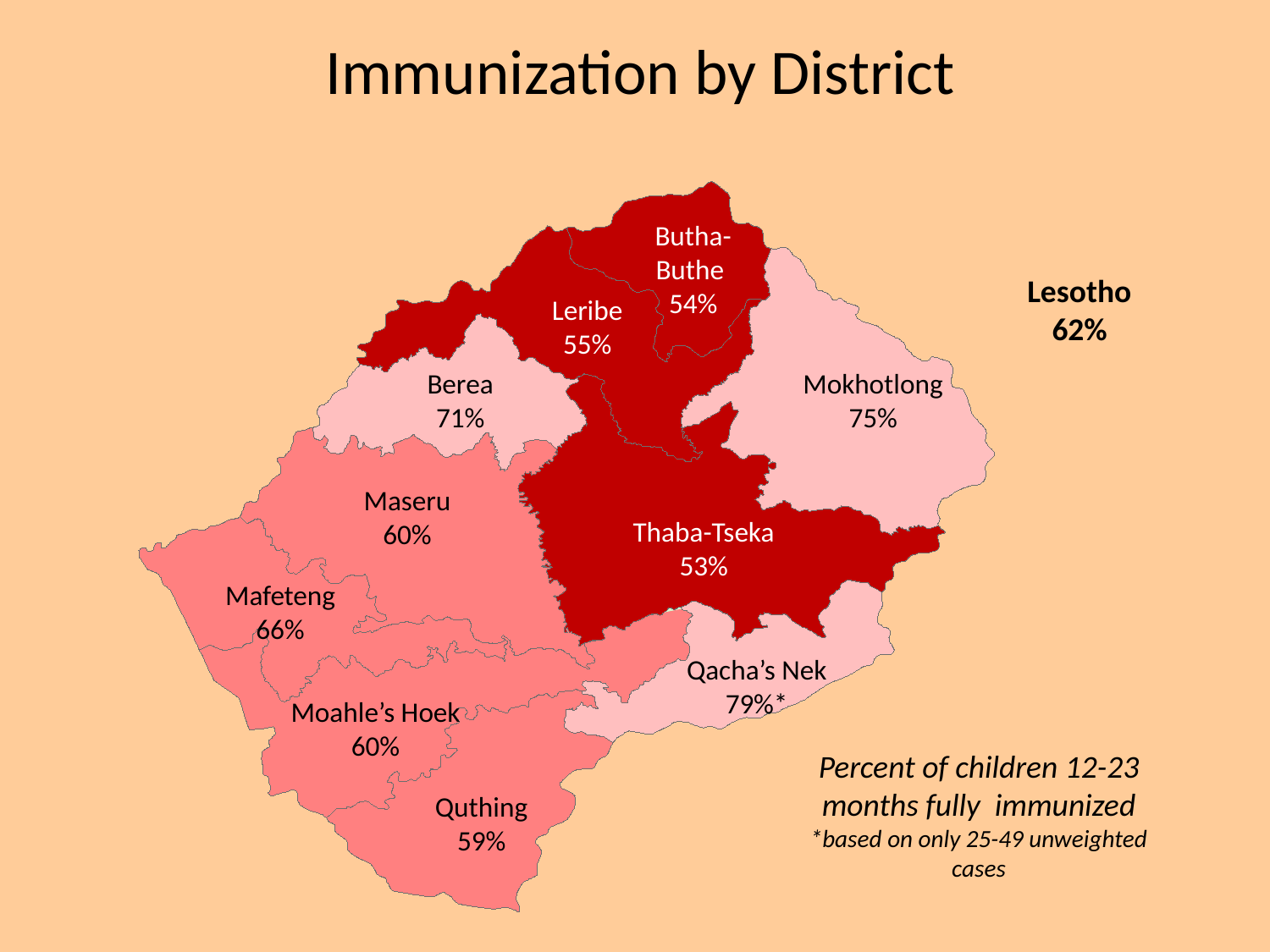

Immunization by District

Butha-Buthe
54%

Lesotho
62%
Leribe
55%

Berea
71%
Mokhotlong
75%

Maseru
60%
Thaba-Tseka
53%

Mafeteng
66%

Qacha’s Nek
79%*
Moahle’s Hoek
60%

Percent of children 12-23 months fully  immunized
*based on only 25-49 unweighted cases
Quthing
59%